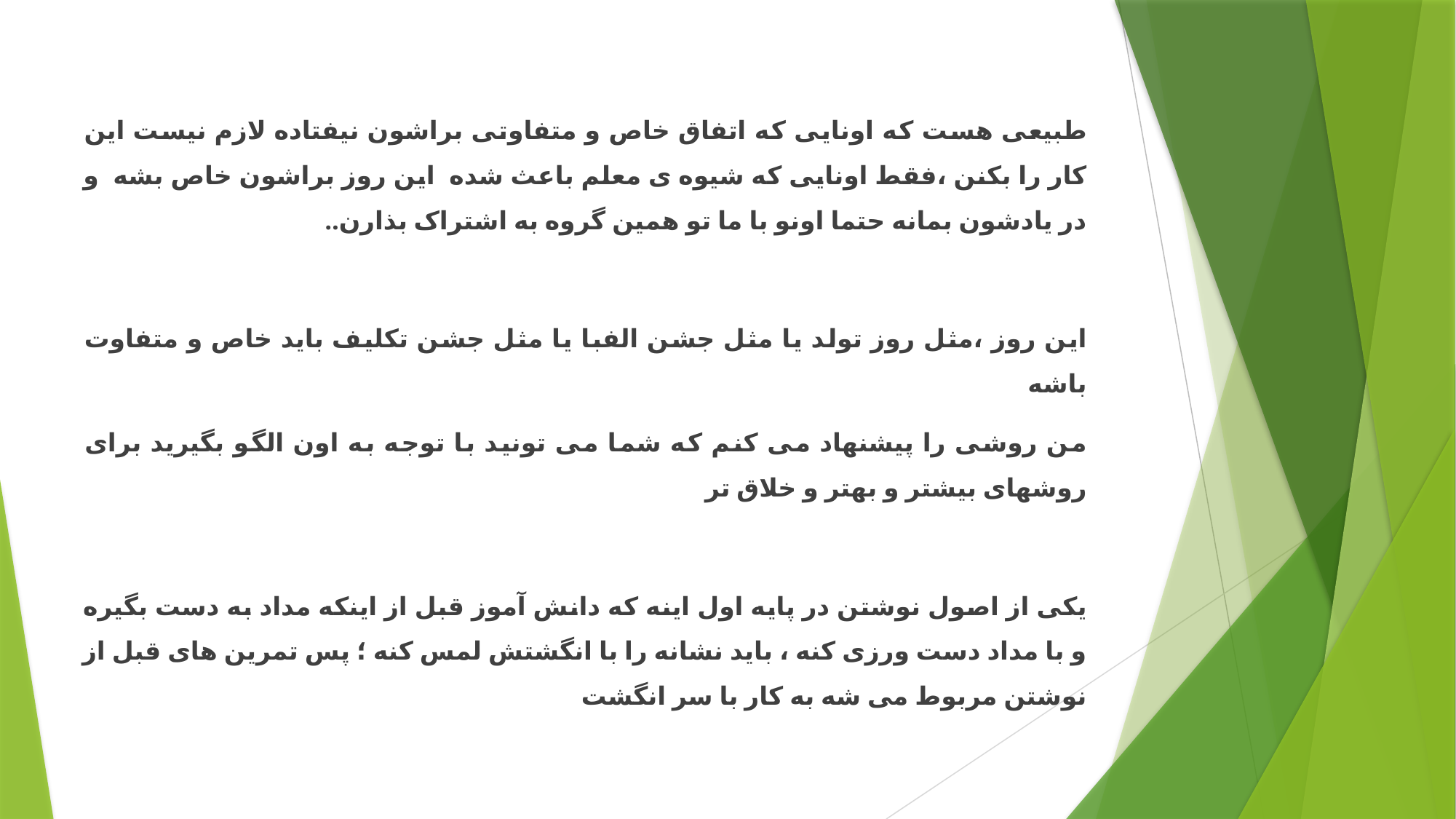

طبیعی هست که اونایی که اتفاق خاص و متفاوتی براشون نیفتاده لازم نیست این کار را بکنن ،فقط اونایی که شیوه ی معلم باعث شده  این روز براشون خاص بشه  و در یادشون بمانه حتما اونو با ما تو همین گروه به اشتراک بذارن..

این روز ،مثل روز تولد یا مثل جشن الفبا یا مثل جشن تکلیف باید خاص و متفاوت باشه
من روشی را پیشنهاد می کنم که شما می تونید با توجه به اون الگو بگیرید برای روشهای بیشتر و بهتر و خلاق تر

یکی از اصول نوشتن در پایه اول اینه که دانش آموز قبل از اینکه مداد به دست بگیره و با مداد دست ورزی کنه ، باید نشانه را با انگشتش لمس کنه ؛ پس تمرین های قبل از نوشتن مربوط می شه به کار با سر انگشت